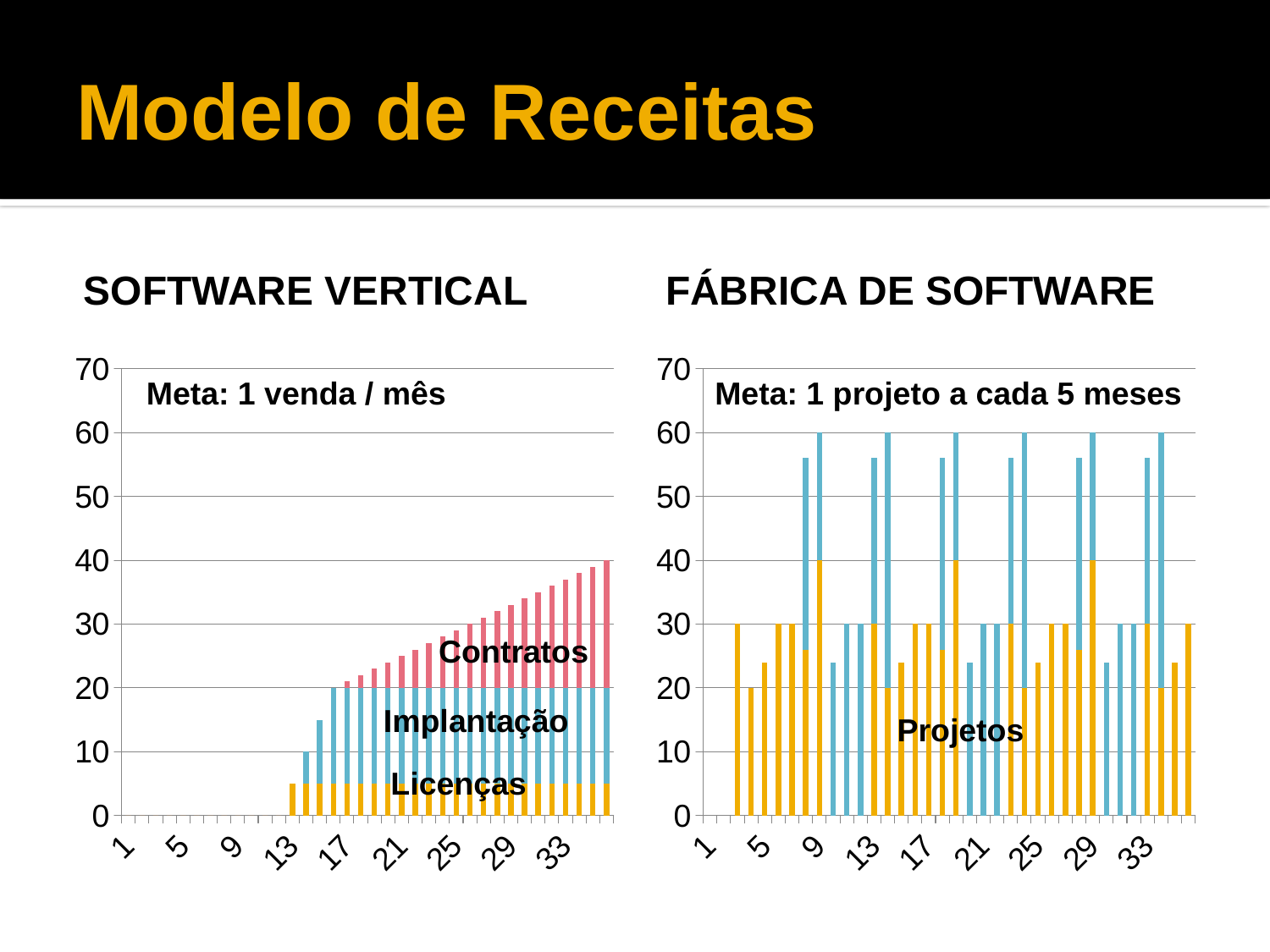

# Modelo de Receitas
SOFTWARE VERTICAL
FÁBRICA DE SOFTWARE

### Chart

| Category | Licenças | Implantação | Contrato |
|---|---|---|---|
| 1 | 0.0 | 0.0 | 0.0 |
| 2 | 0.0 | 0.0 | 0.0 |
| 3 | 0.0 | 0.0 | 0.0 |
| 4 | 0.0 | 0.0 | 0.0 |
| 5 | 0.0 | 0.0 | 0.0 |
| 6 | 0.0 | 0.0 | 0.0 |
| 7 | 0.0 | 0.0 | 0.0 |
| 8 | 0.0 | 0.0 | 0.0 |
| 9 | 0.0 | 0.0 | 0.0 |
| 10 | 0.0 | 0.0 | 0.0 |
| 11 | 0.0 | 0.0 | 0.0 |
| 12 | 0.0 | 0.0 | 0.0 |
| 13 | 5.0 | 0.0 | 0.0 |
| 14 | 5.0 | 5.0 | 0.0 |
| 15 | 5.0 | 10.0 | 0.0 |
| 16 | 5.0 | 15.0 | 0.0 |
| 17 | 5.0 | 15.0 | 1.0 |
| 18 | 5.0 | 15.0 | 2.0 |
| 19 | 5.0 | 15.0 | 3.0 |
| 20 | 5.0 | 15.0 | 4.0 |
| 21 | 5.0 | 15.0 | 5.0 |
| 22 | 5.0 | 15.0 | 6.0 |
| 23 | 5.0 | 15.0 | 7.0 |
| 24 | 5.0 | 15.0 | 8.0 |
| 25 | 5.0 | 15.0 | 9.0 |
| 26 | 5.0 | 15.0 | 10.0 |
| 27 | 5.0 | 15.0 | 11.0 |
| 28 | 5.0 | 15.0 | 12.0 |
| 29 | 5.0 | 15.0 | 13.0 |
| 30 | 5.0 | 15.0 | 14.0 |
| 31 | 5.0 | 15.0 | 15.0 |
| 32 | 5.0 | 15.0 | 16.0 |
| 33 | 5.0 | 15.0 | 17.0 |
| 34 | 5.0 | 15.0 | 18.0 |
| 35 | 5.0 | 15.0 | 19.0 |
| 36 | 5.0 | 15.0 | 20.0 |

### Chart

| Category | Prj 1 | Prj 2 |
|---|---|---|
| 1 | None | None |
| 2 | None | None |
| 3 | 30.0 | None |
| 4 | 20.0 | None |
| 5 | 24.0 | None |
| 6 | 30.0 | None |
| 7 | 30.0 | None |
| 8 | 26.0 | 30.0 |
| 9 | 40.0 | 20.0 |
| 10 | None | 24.0 |
| 11 | None | 30.0 |
| 12 | None | 30.0 |
| 13 | 30.0 | 26.0 |
| 14 | 20.0 | 40.0 |
| 15 | 24.0 | None |
| 16 | 30.0 | None |
| 17 | 30.0 | None |
| 18 | 26.0 | 30.0 |
| 19 | 40.0 | 20.0 |
| 20 | None | 24.0 |
| 21 | None | 30.0 |
| 22 | None | 30.0 |
| 23 | 30.0 | 26.0 |
| 24 | 20.0 | 40.0 |
| 25 | 24.0 | None |
| 26 | 30.0 | None |
| 27 | 30.0 | None |
| 28 | 26.0 | 30.0 |
| 29 | 40.0 | 20.0 |
| 30 | None | 24.0 |
| 31 | None | 30.0 |
| 32 | None | 30.0 |
| 33 | 30.0 | 26.0 |
| 34 | 20.0 | 40.0 |
| 35 | 24.0 | None |
| 36 | 30.0 | None |
Meta: 1 venda / mês
Meta: 1 projeto a cada 5 meses
Contratos
Implantação
Projetos
Licenças